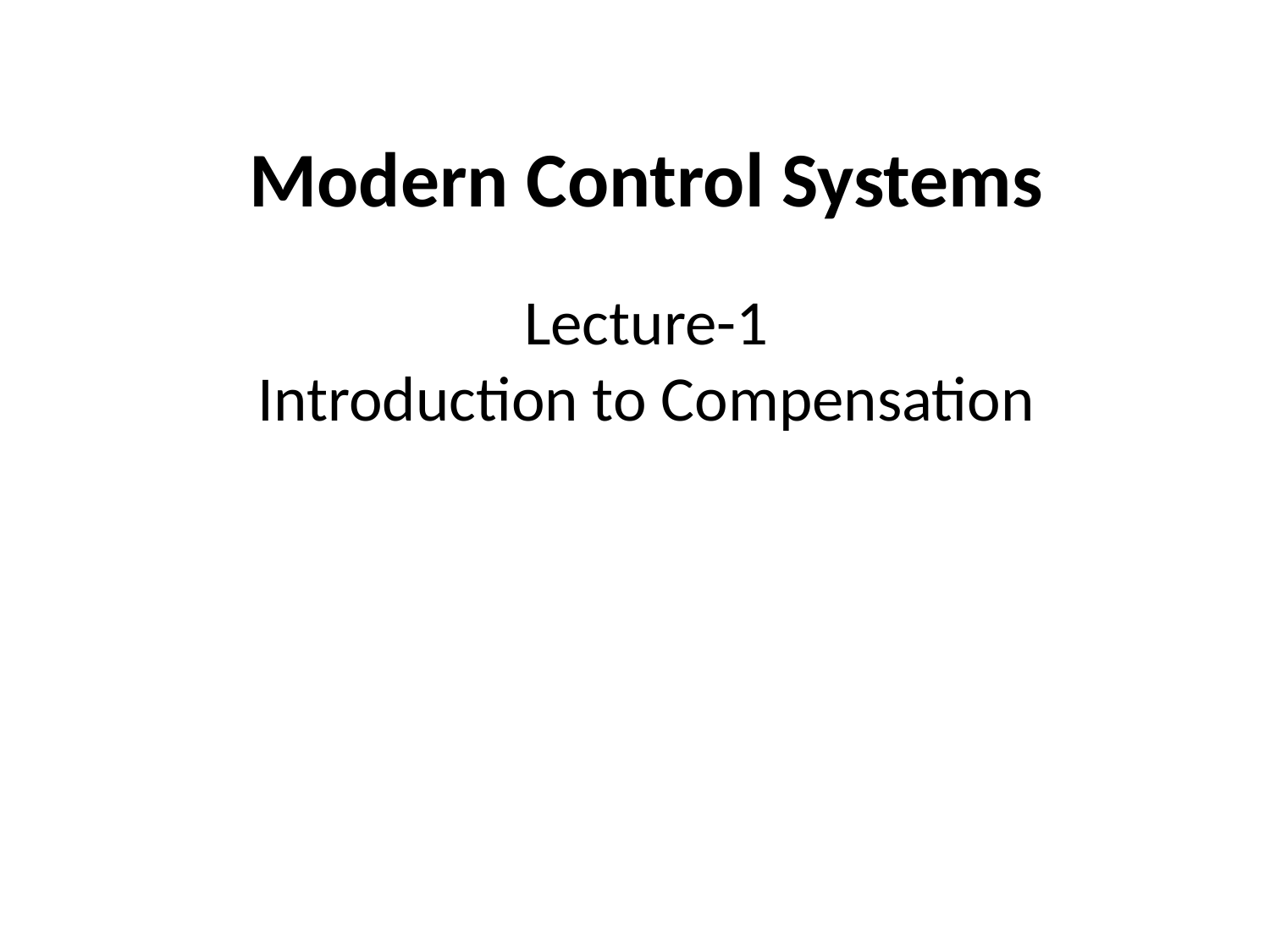

# Modern Control Systems
Lecture-1
Introduction to Compensation